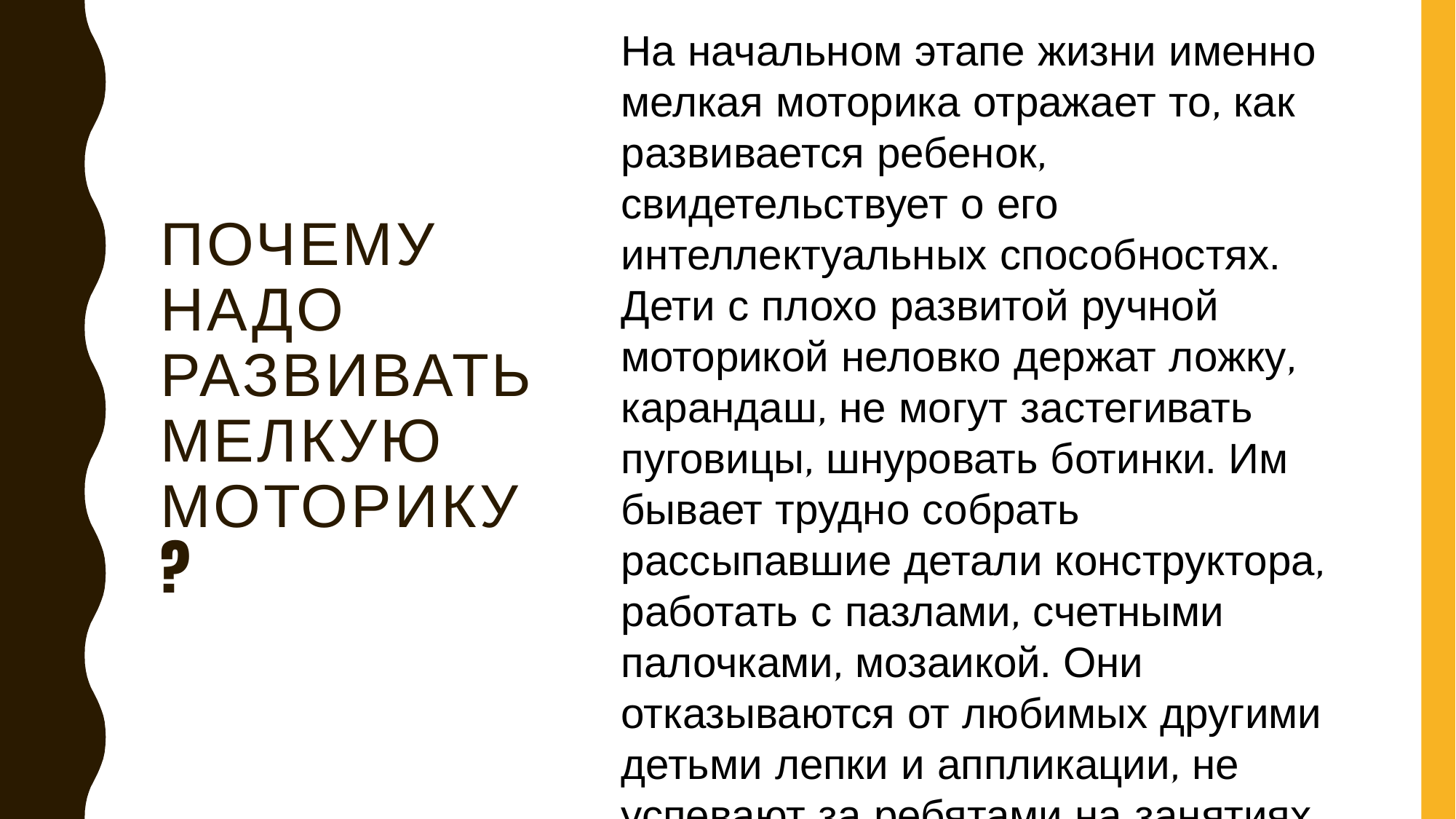

На начальном этапе жизни именно мелкая моторика отражает то, как развивается ребенок, свидетельствует о его интеллектуальных способностях. Дети с плохо развитой ручной моторикой неловко держат ложку, карандаш, не могут застегивать пуговицы, шнуровать ботинки. Им бывает трудно собрать рассыпавшие детали конструктора, работать с пазлами, счетными палочками, мозаикой. Они отказываются от любимых другими детьми лепки и аппликации, не успевают за ребятами на занятиях.
# Почему надо развивать мелкую моторику?